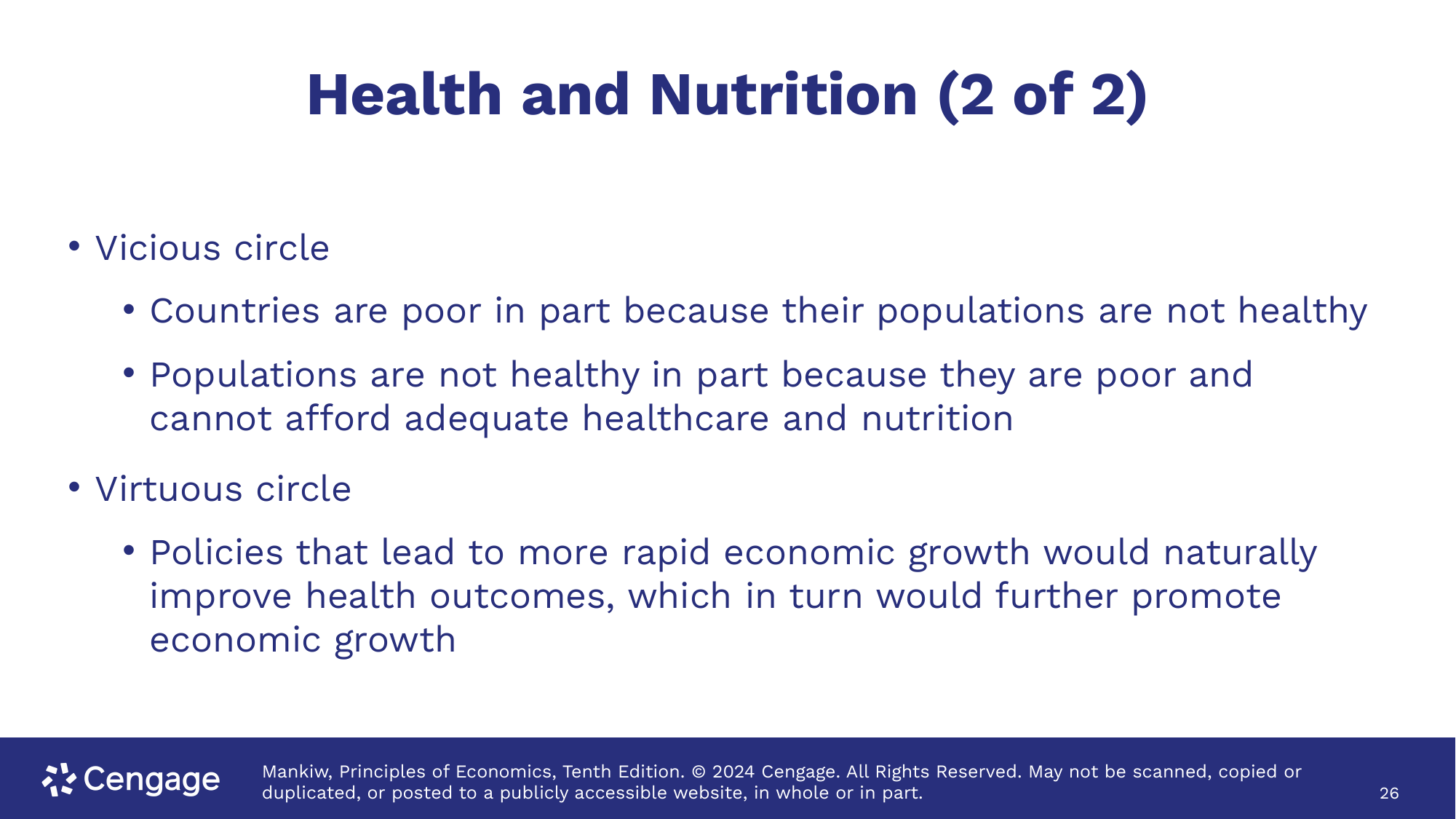

# Health and Nutrition (2 of 2)
Vicious circle
Countries are poor in part because their populations are not healthy
Populations are not healthy in part because they are poor and cannot afford adequate healthcare and nutrition
Virtuous circle
Policies that lead to more rapid economic growth would naturally improve health outcomes, which in turn would further promote economic growth